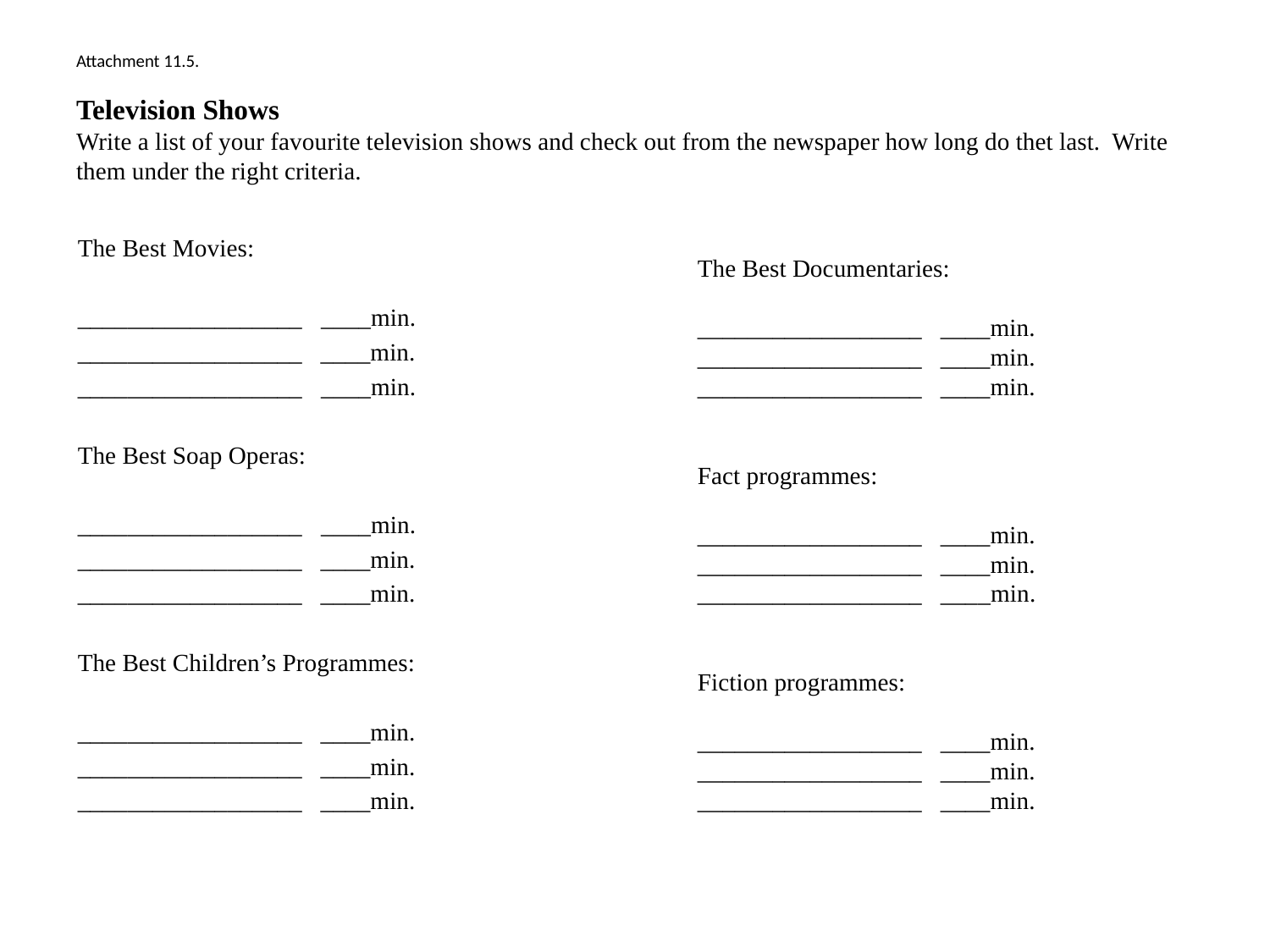

# Attachment 11.5. Television Shows Write a list of your favourite television shows and check out from the newspaper how long do thet last.  Write them under the right criteria.
The Best Movies:

__________________   ____min.
__________________   ____min.
__________________   ____min.

The Best Soap Operas:

__________________   ____min.
__________________   ____min.
__________________   ____min.

The Best Children’s Programmes:

__________________   ____min.
__________________   ____min.
__________________   ____min.

The Best Documentaries:

__________________   ____min.
__________________   ____min.
__________________   ____min.

Fact programmes:

__________________   ____min.
__________________   ____min.
__________________   ____min.

Fiction programmes:

__________________   ____min.
__________________   ____min.
__________________   ____min.